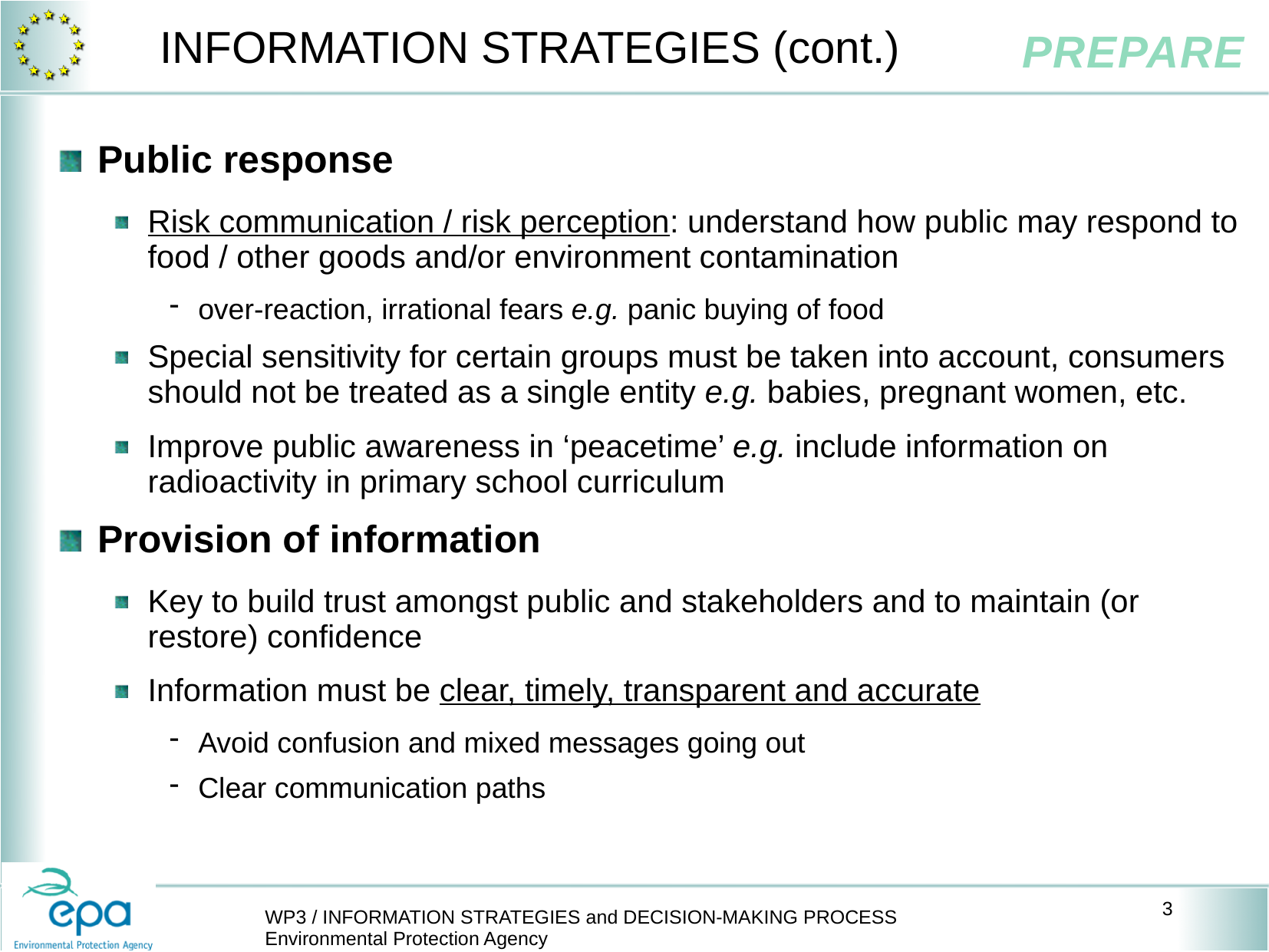

# INFORMATION STRATEGIES (cont.)
Public response
Risk communication / risk perception: understand how public may respond to food / other goods and/or environment contamination
over-reaction, irrational fears e.g. panic buying of food
Special sensitivity for certain groups must be taken into account, consumers should not be treated as a single entity e.g. babies, pregnant women, etc.
Improve public awareness in ‘peacetime’ e.g. include information on radioactivity in primary school curriculum
Provision of information
Key to build trust amongst public and stakeholders and to maintain (or restore) confidence
Information must be clear, timely, transparent and accurate
Avoid confusion and mixed messages going out
Clear communication paths